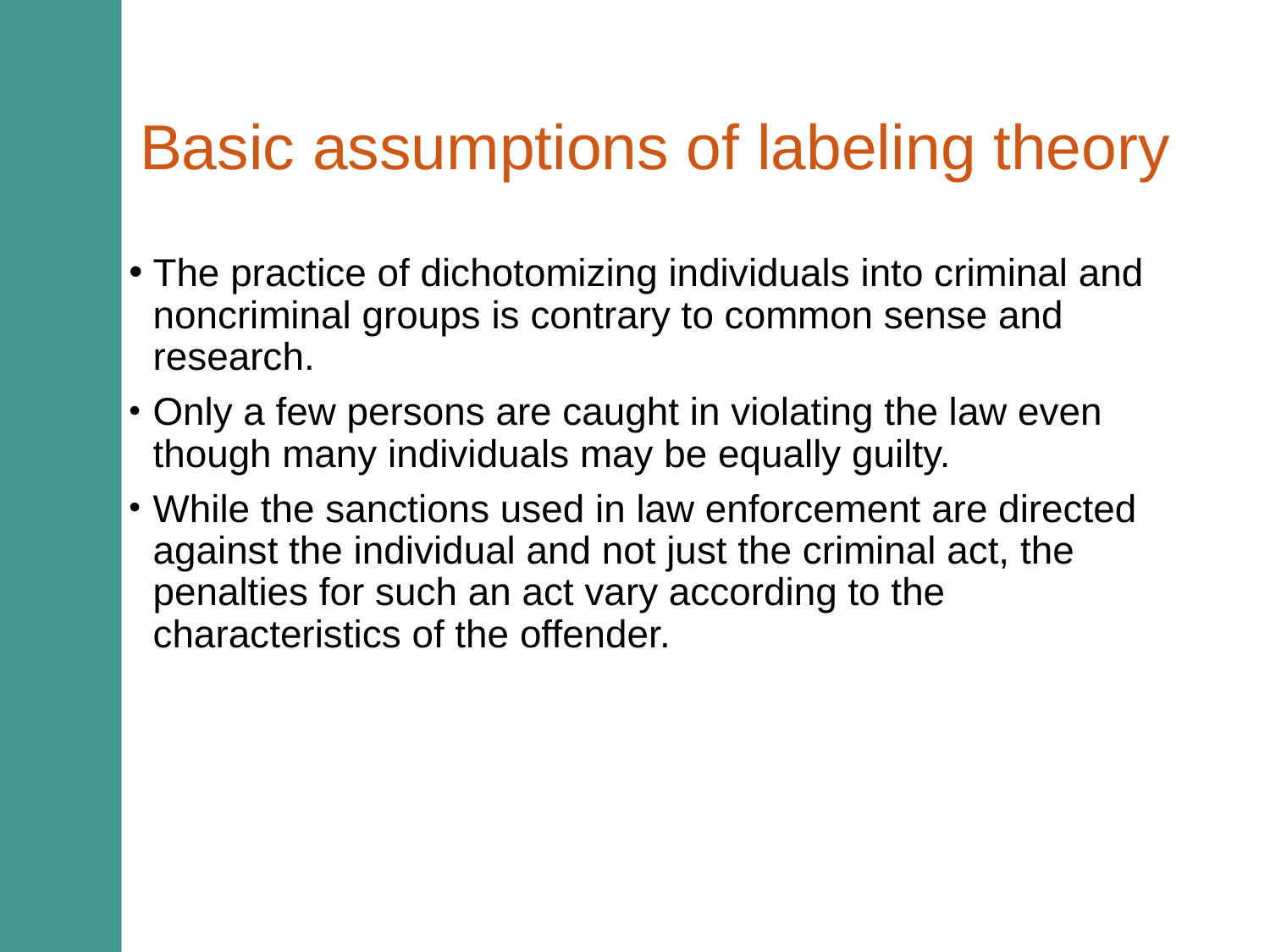

# Basic assumptions of labeling theory
The practice of dichotomizing individuals into criminal and noncriminal groups is contrary to common sense and research.
Only a few persons are caught in violating the law even though many individuals may be equally guilty.
While the sanctions used in law enforcement are directed against the individual and not just the criminal act, the penalties for such an act vary according to the characteristics of the offender.